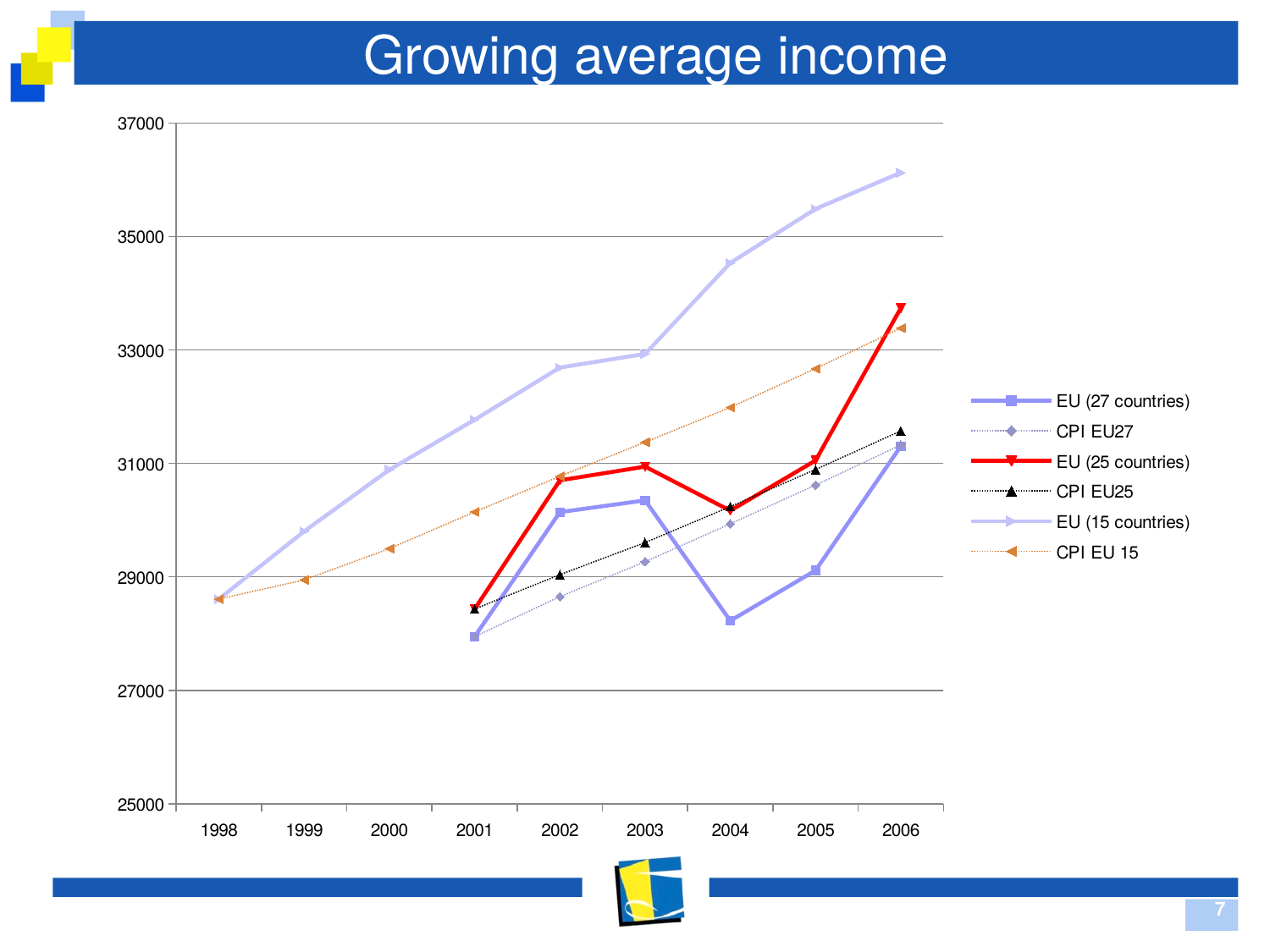

# Growing average income

### Chart

| Category | EU (27 countries) | CPI EU27 | EU (25 countries) | CPI EU25 | EU (15 countries) | CPI EU 15 |
|---|---|---|---|---|---|---|
| 1998 | None | None | None | None | 28609.2 | 28609.2 |
| 1999 | None | None | None | None | 29801.9 | 28945.70195272354 |
| 2000 | None | None | None | None | 30889.2 | 29497.82651593012 |
| 2001 | 27947.1 | 27947.1 | 28433.4 | 28433.4 | 31768.5 | 30144.69434737921 |
| 2002 | 30140.3 | 28651.28854075372 | 30701.0 | 29038.89178617992 | 32689.0 | 30771.96012332991 |
| 2003 | 30347.2 | 29266.68809158633 | 30943.8 | 29604.22340286832 | 32929.7 | 31373.08982528263 |
| 2004 | 28226.1 | 29934.13636064855 | 30165.7 | 30237.5183833116 | 34532.7 | 31987.28756423433 |
| 2005 | 29114.1 | 30616.8930762489 | 31050.7 | 30892.43807040417 | 35484.9 | 32670.09249743063 |
| 2006 | 31302.1 | 31324.14330631025 | 33738.1 | 31572.07170795306 | 36123.1 | 33385.56752312436 |
7